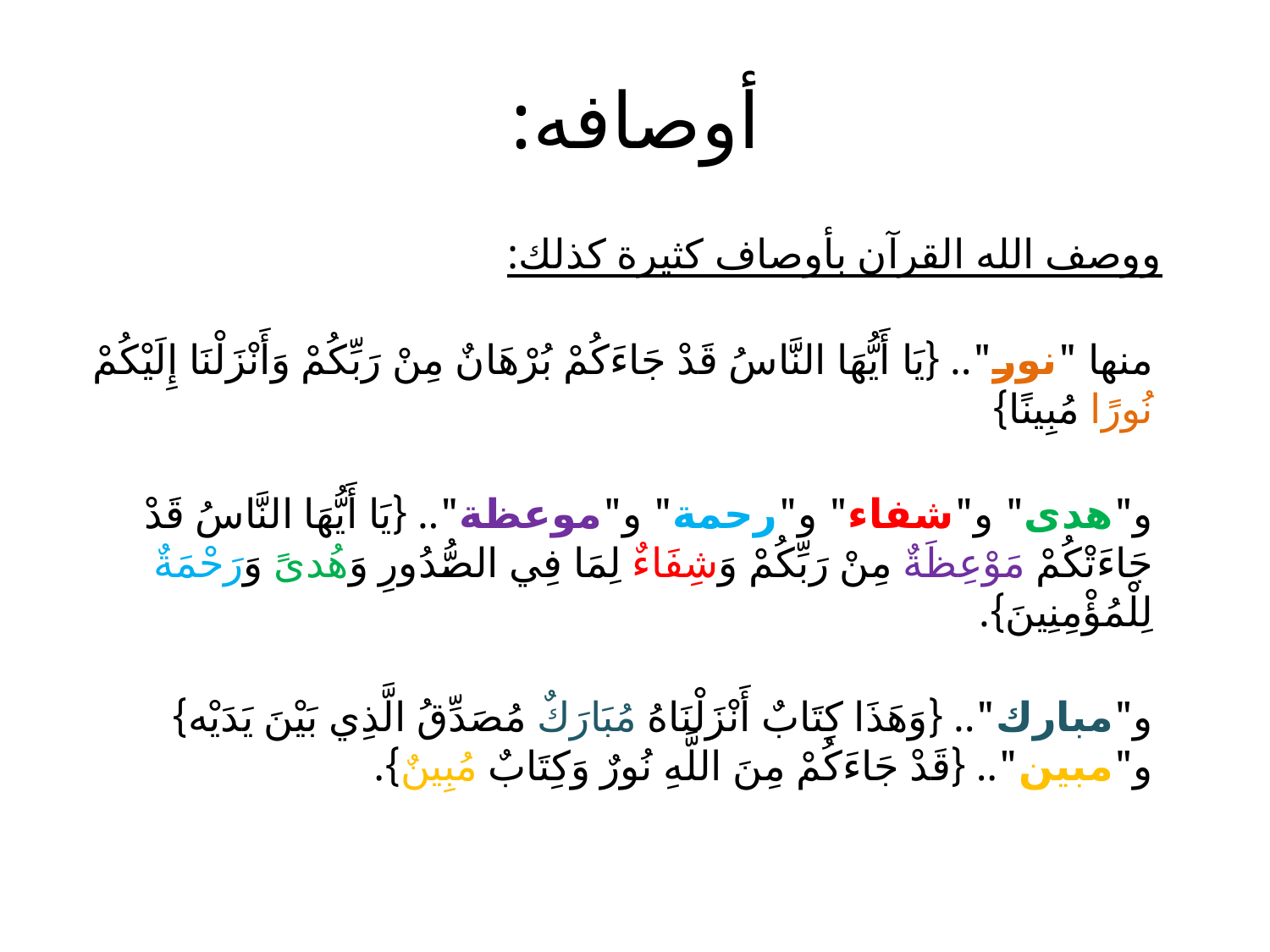

# أوصافه:
   ووصف الله القرآن بأوصاف كثيرة كذلك:
منها "نور".. {يَا أَيُّهَا النَّاسُ قَدْ جَاءَكُمْ بُرْهَانٌ مِنْ رَبِّكُمْ وَأَنْزَلْنَا إِلَيْكُمْ نُورًا مُبِينًا}
و"هدى" و"شفاء" و"رحمة" و"موعظة".. {يَا أَيُّهَا النَّاسُ قَدْ جَاءَتْكُمْ مَوْعِظَةٌ مِنْ رَبِّكُمْ وَشِفَاءٌ لِمَا فِي الصُّدُورِ وَهُدىً وَرَحْمَةٌ لِلْمُؤْمِنِينَ}.
و"مبارك".. {وَهَذَا كِتَابٌ أَنْزَلْنَاهُ مُبَارَكٌ مُصَدِّقُ الَّذِي بَيْنَ يَدَيْه}
و"مبين".. {قَدْ جَاءَكُمْ مِنَ اللَّهِ نُورٌ وَكِتَابٌ مُبِينٌ}.